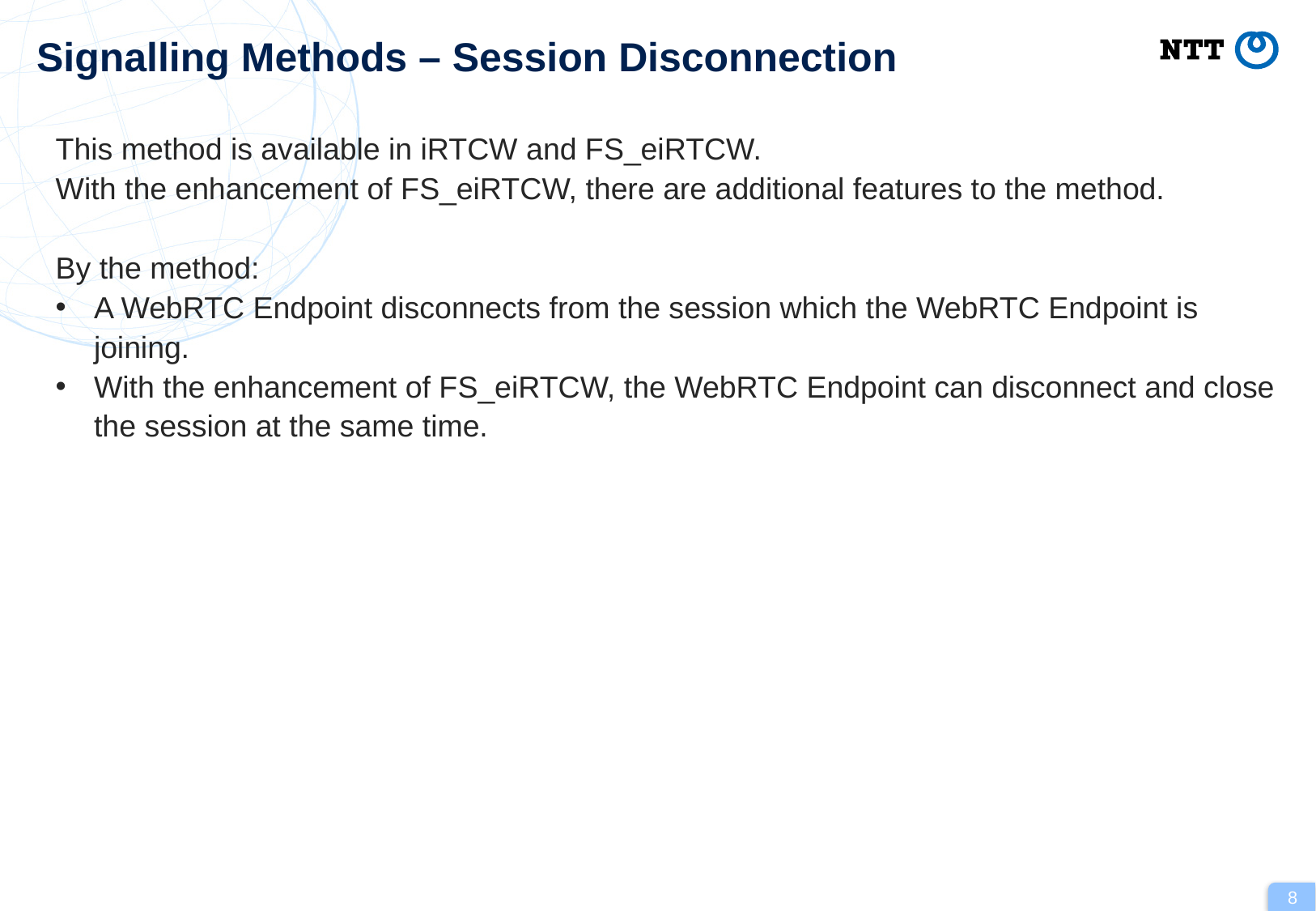

# Signalling Methods – Session Disconnection
This method is available in iRTCW and FS_eiRTCW.
With the enhancement of FS_eiRTCW, there are additional features to the method.

By the method:
A WebRTC Endpoint disconnects from the session which the WebRTC Endpoint is joining.
With the enhancement of FS_eiRTCW, the WebRTC Endpoint can disconnect and close the session at the same time.